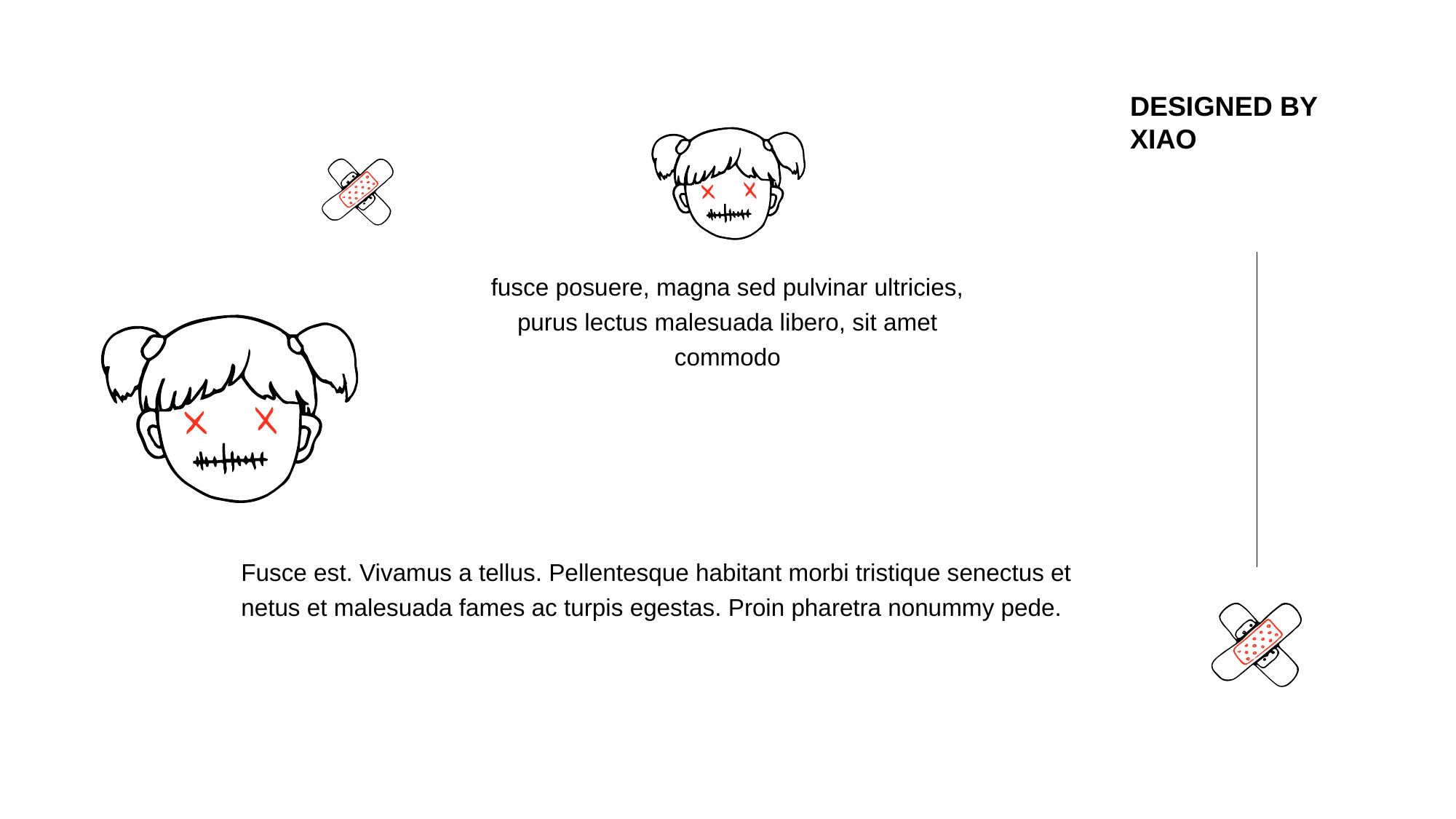

DESIGNED BY XIAO

fusce posuere, magna sed pulvinar ultricies, purus lectus malesuada libero, sit amet commodo

Fusce est. Vivamus a tellus. Pellentesque habitant morbi tristique senectus et netus et malesuada fames ac turpis egestas. Proin pharetra nonummy pede.